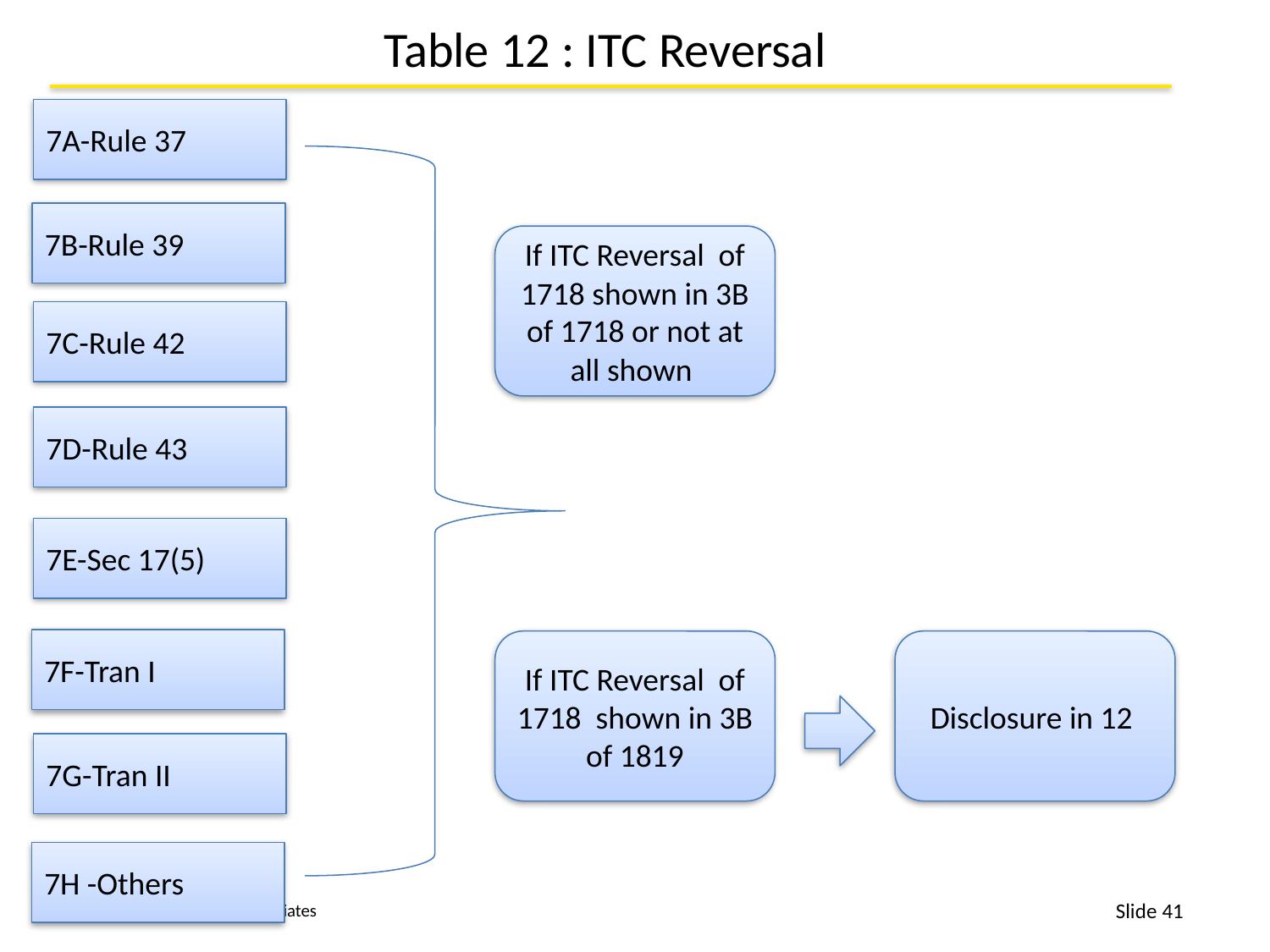

# Table 12 : ITC Reversal
7A-Rule 37

7B-Rule 39
If ITC Reversal  of 1718 shown in 3B of 1718 or not at all shown
7C-Rule 42
7D-Rule 43
7E-Sec 17(5)
7F-Tran I
If ITC Reversal  of 1718  shown in 3B of 1819
Disclosure in 12

7G-Tran II
7H -Others
41